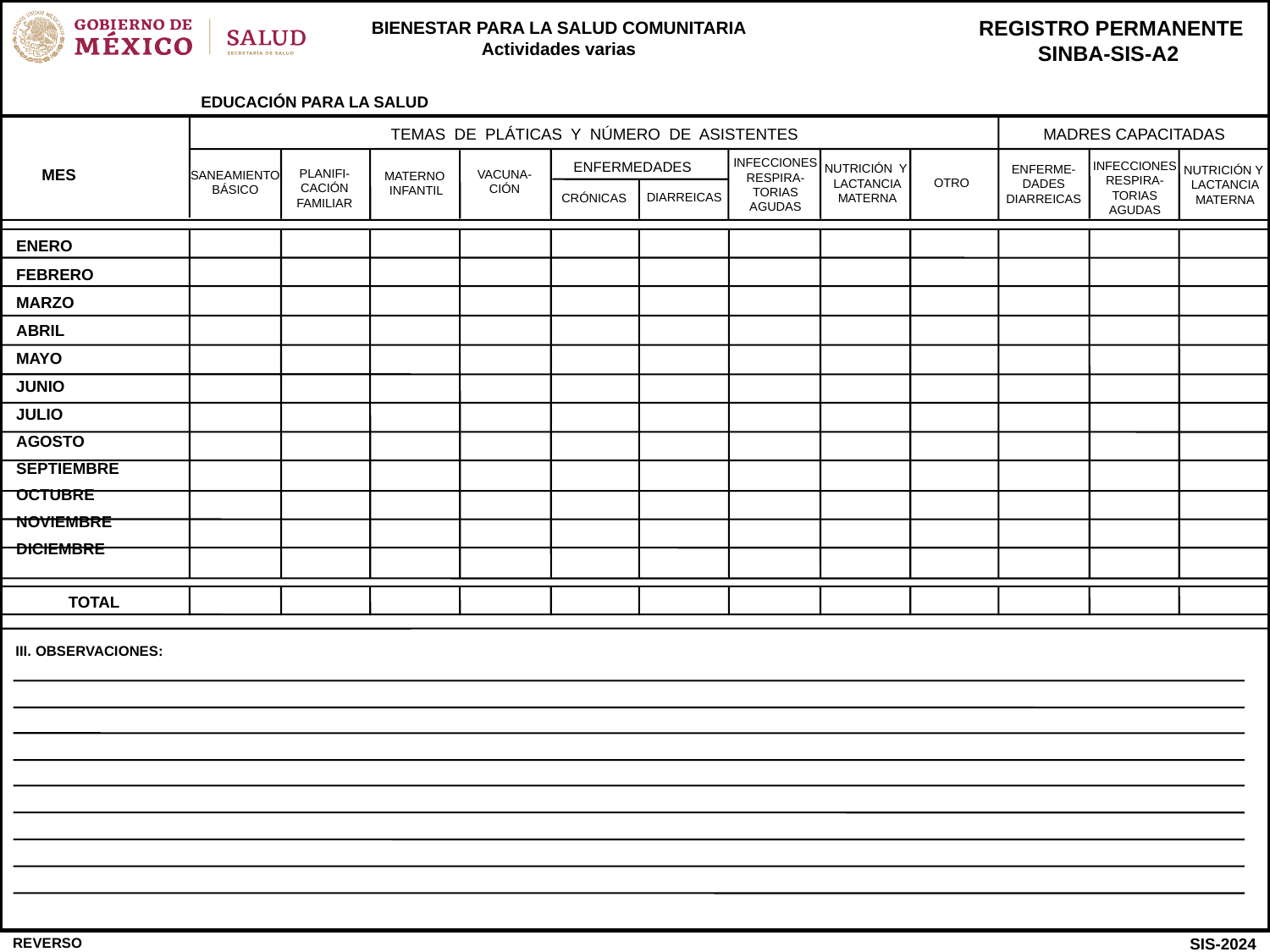

EDUCACIÓN PARA LA SALUD

TEMAS  DE  PLÁTICAS  Y  NÚMERO  DE  ASISTENTES
MADRES CAPACITADAS

INFECCIONES
RESPIRA-
TORIAS
AGUDAS

ENFERMEDADES
INFECCIONES
RESPIRA-
TORIAS
AGUDAS
NUTRICIÓN  Y
LACTANCIA
MATERNA
ENFERME-
DADES
DIARREICAS
NUTRICIÓN Y
LACTANCIA
MATERNA
	MES
PLANIFI-
CACIÓN
FAMILIAR
VACUNA-
CIÓN
SANEAMIENTO
BÁSICO
MATERNO
 INFANTIL
OTRO

DIARREICAS
CRÓNICAS

ENERO
FEBRERO
MARZO
ABRIL
MAYO
JUNIO
JULIO
AGOSTO
SEPTIEMBRE
OCTUBRE
NOVIEMBRE
DICIEMBRE

TOTAL

III. OBSERVACIONES:

REVERSO